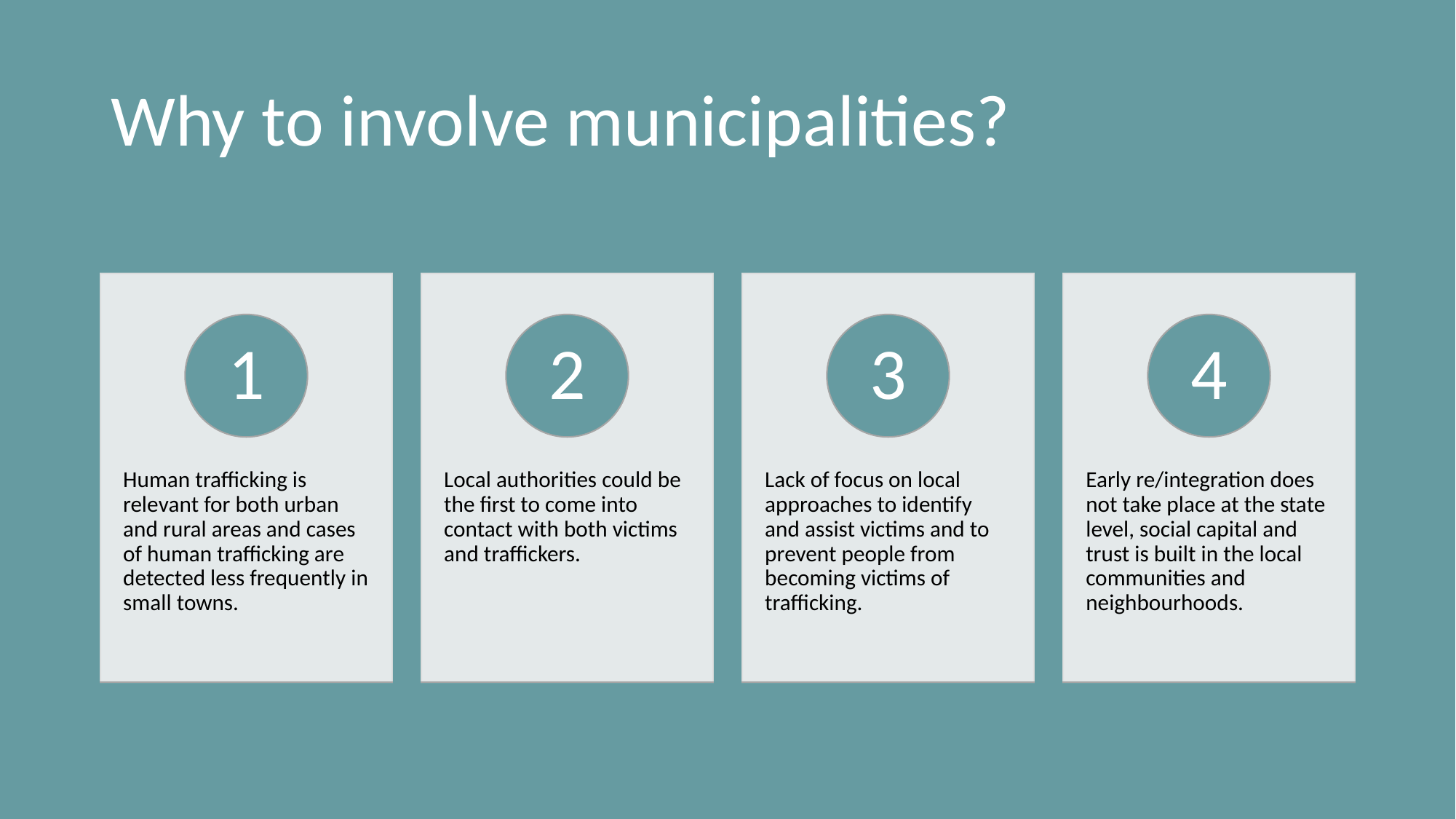

# Why to involve municipalities?
Human trafficking is relevant for both urban and rural areas and cases of human trafficking are detected less frequently in small towns.
1
Local authorities could be the first to come into contact with both victims and traffickers.
2
Lack of focus on local approaches to identify and assist victims and to prevent people from becoming victims of trafficking.
3
Early re/integration does not take place at the state level, social capital and trust is built in the local communities and neighbourhoods.
4